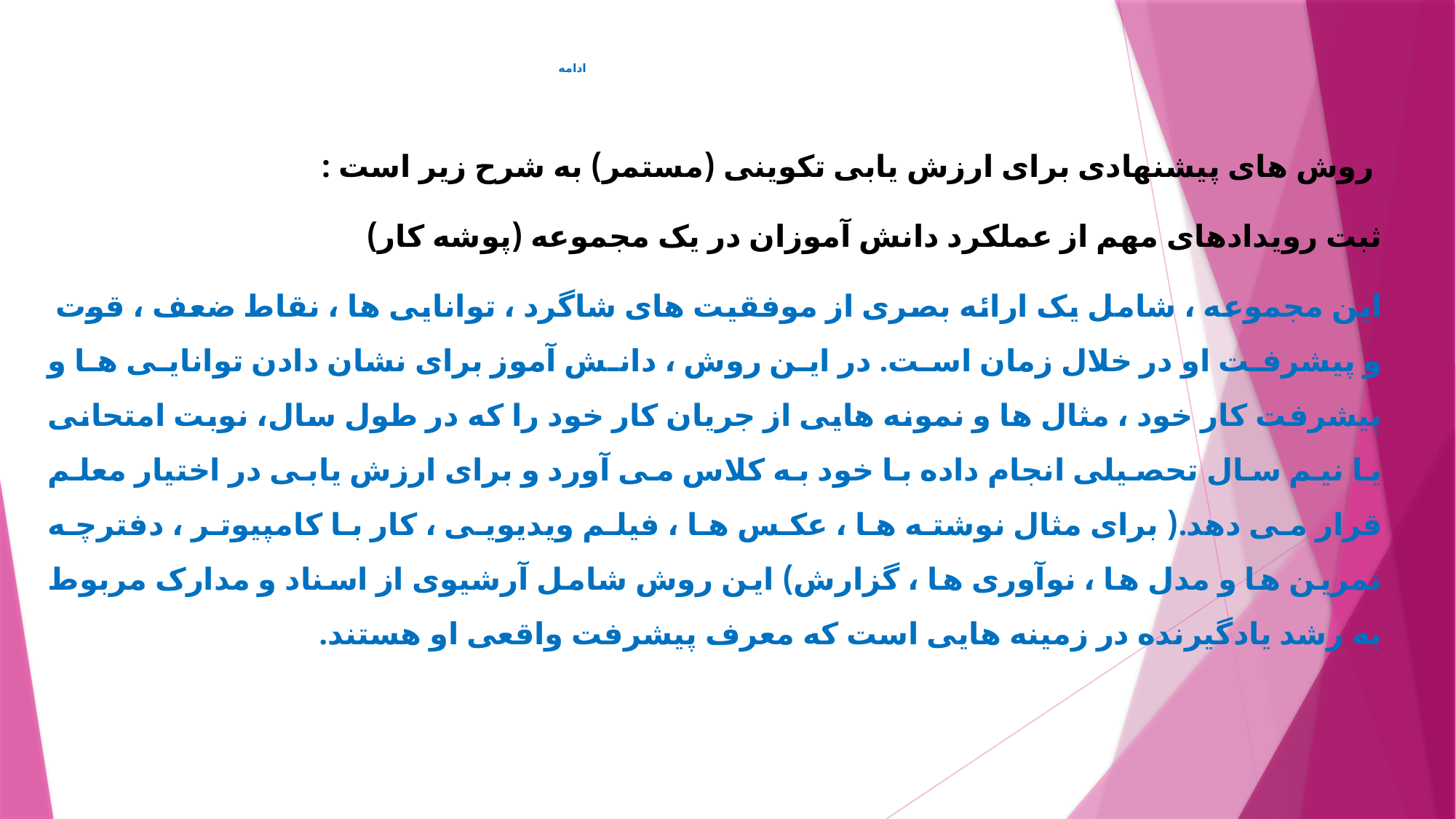

# ادامه
 روش های پیشنهادی برای ارزش یابی تکوینی (مستمر) به شرح زیر است :
ثبت رویدادهای مهم از عملکرد دانش آموزان در یک مجموعه (پوشه کار)
این مجموعه ، شامل یک ارائه بصری از موفقیت های شاگرد ، توانایی ها ، نقاط ضعف ، قوت  و پیشرفت او در خلال زمان است. در این روش ، دانش آموز برای نشان دادن توانایی ها و پیشرفت کار خود ، مثال ها و نمونه هایی از جریان کار خود را که در طول سال، نوبت امتحانی یا نیم سال تحصیلی انجام داده با خود به کلاس می آورد و برای ارزش یابی در اختیار معلم قرار می دهد.( برای مثال نوشته ها ، عکس ها ، فیلم ویدیویی ، کار با کامپیوتر ، دفترچه تمرین ها و مدل ها ، نوآوری ها ، گزارش) این روش شامل آرشیوی از اسناد و مدارک مربوط به رشد یادگیرنده در زمینه هایی است که معرف پیشرفت واقعی او هستند.